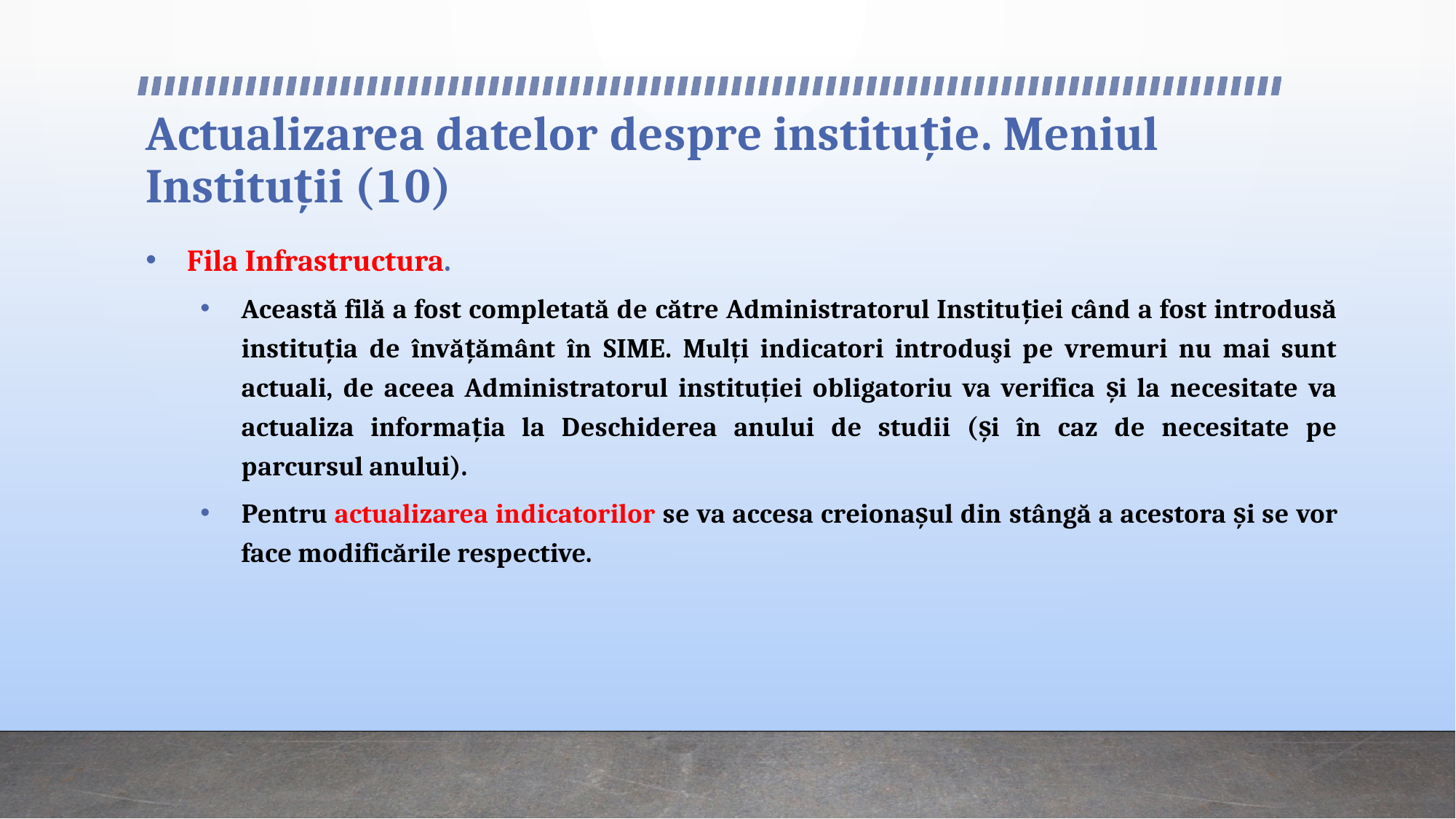

# Actualizarea datelor despre instituție. Meniul Instituții (10)
Fila Infrastructura.
Această filă a fost completată de către Administratorul Instituției când a fost introdusă instituția de învățământ în SIME. Mulţi indicatori introduşi pe vremuri nu mai sunt actuali, de aceea Administratorul instituţiei obligatoriu va verifica și la necesitate va actualiza informația la Deschiderea anului de studii (și în caz de necesitate pe parcursul anului).
Pentru actualizarea indicatorilor se va accesa creionașul din stângă a acestora și se vor face modificările respective.